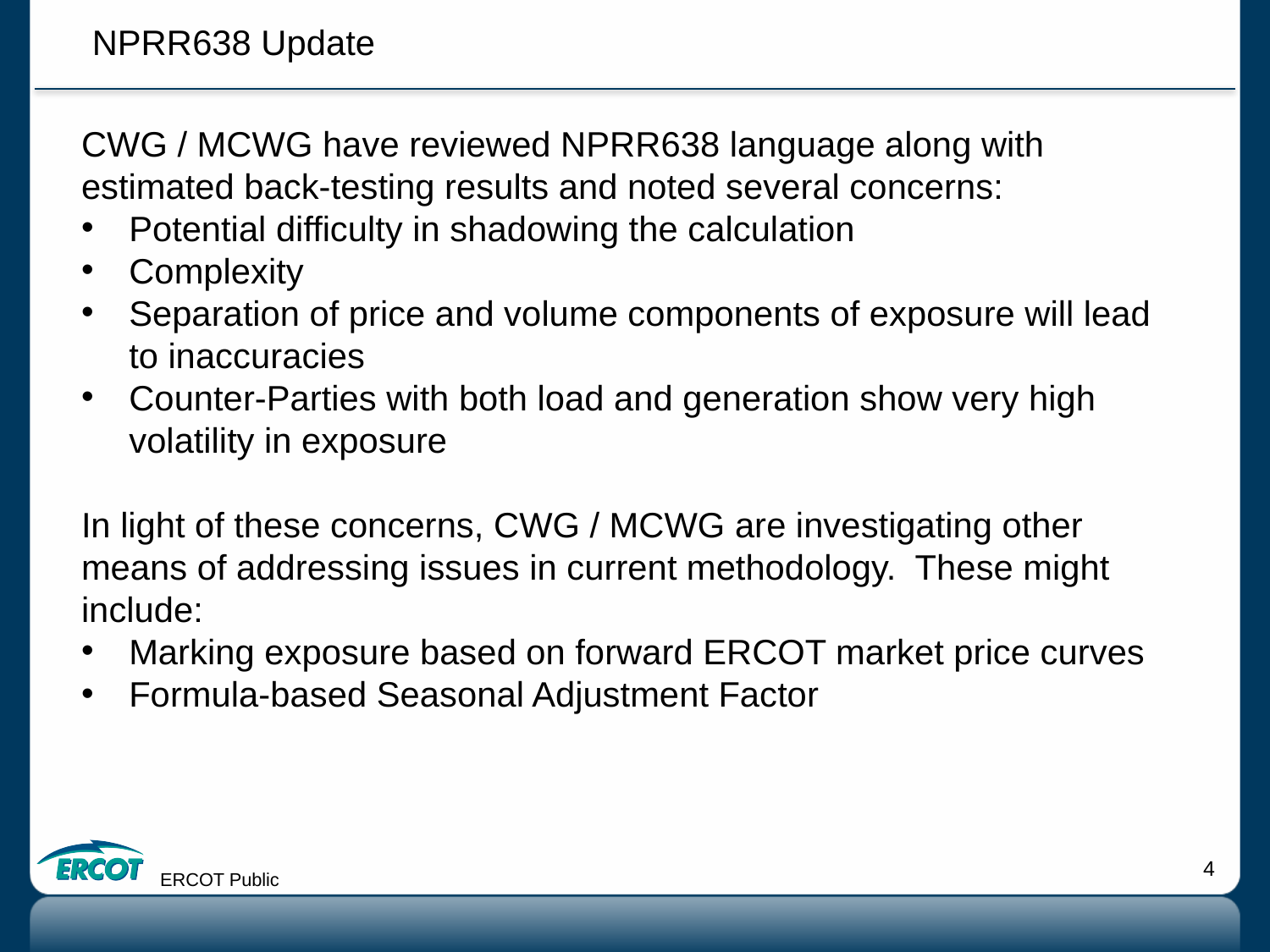

NPRR638 Update
CWG / MCWG have reviewed NPRR638 language along with estimated back-testing results and noted several concerns:
Potential difficulty in shadowing the calculation
Complexity
Separation of price and volume components of exposure will lead to inaccuracies
Counter-Parties with both load and generation show very high volatility in exposure

In light of these concerns, CWG / MCWG are investigating other means of addressing issues in current methodology.  These might include:
Marking exposure based on forward ERCOT market price curves
Formula-based Seasonal Adjustment Factor

ERCOT Public